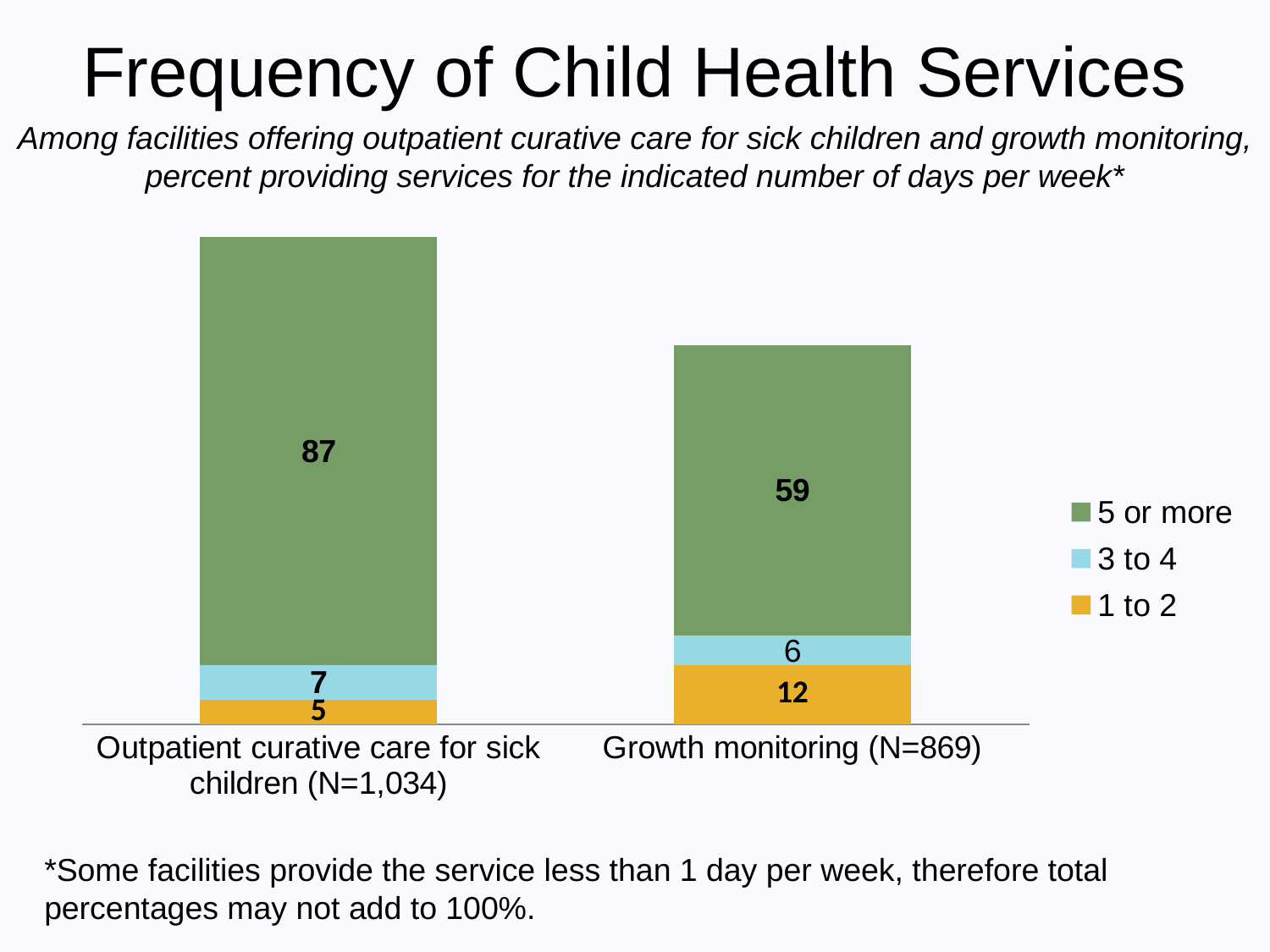

# Frequency of Child Health Services
Among facilities offering outpatient curative care for sick children and growth monitoring, percent providing services for the indicated number of days per week*

### Chart

| Category | 1 to 2 | 3 to 4 | 5 or more |
|---|---|---|---|
| Outpatient curative care for sick children (N=1,034) | 5.0 | 7.0 | 87.0 |
| Growth monitoring (N=869) | 12.0 | 6.0 | 59.0 |
*Some facilities provide the service less than 1 day per week, therefore total percentages may not add to 100%.